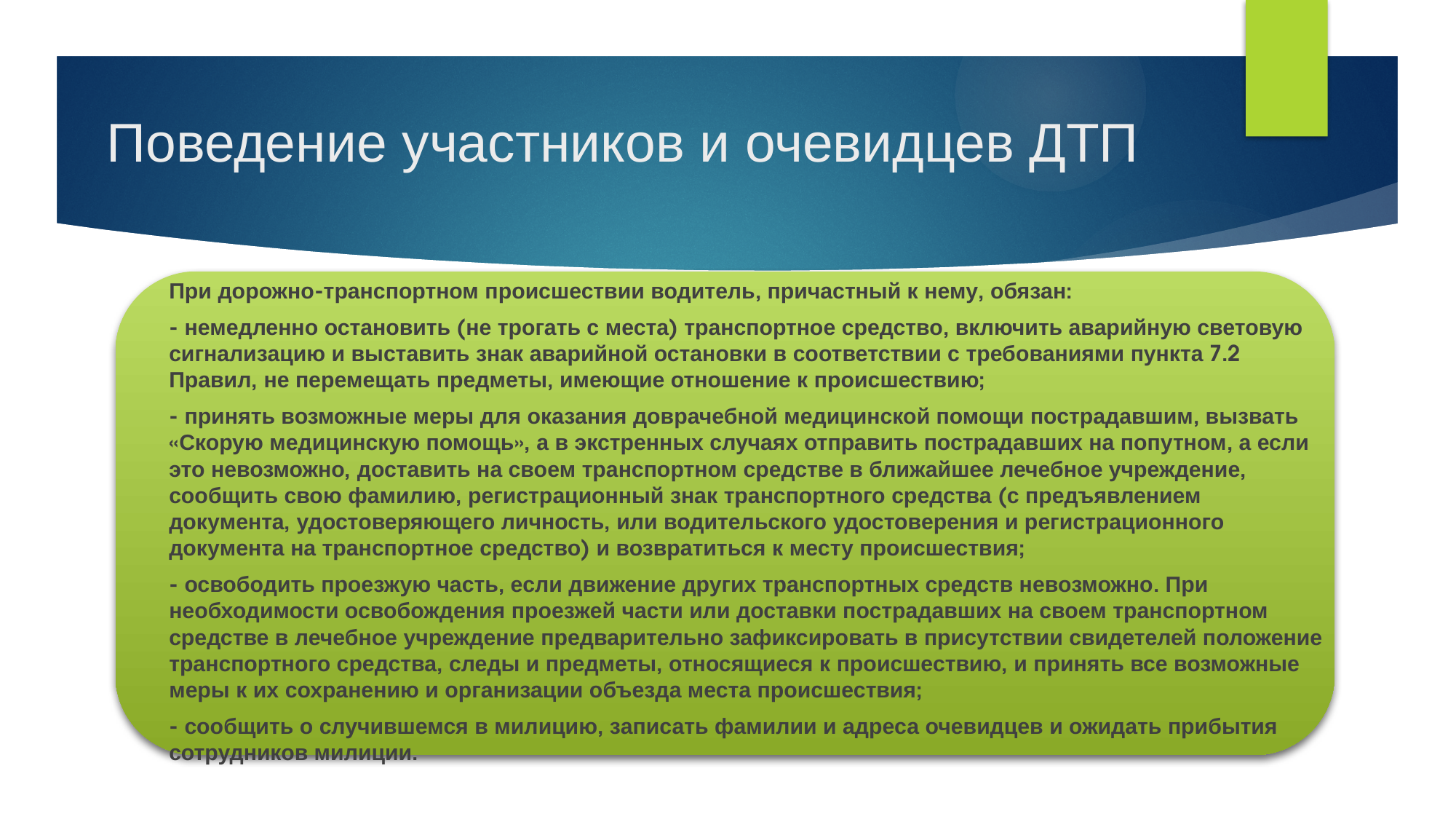

# Поведение участников и очевидцев ДТП

При дорожно-транспортном происшествии водитель, причастный к нему, обязан:
- немедленно остановить (не трогать с места) транспортное средство, включить аварийную световую сигнализацию и выставить знак аварийной остановки в соответствии с требованиями пункта 7.2 Правил, не перемещать предметы, имеющие отношение к происшествию;
- принять возможные меры для оказания доврачебной медицинской помощи пострадавшим, вызвать «Скорую медицинскую помощь», а в экстренных случаях отправить пострадавших на попутном, а если это невозможно, доставить на своем транспортном средстве в ближайшее лечебное учреждение, сообщить свою фамилию, регистрационный знак транспортного средства (с предъявлением документа, удостоверяющего личность, или водительского удостоверения и регистрационного документа на транспортное средство) и возвратиться к месту происшествия;
- освободить проезжую часть, если движение других транспортных средств невозможно. При необходимости освобождения проезжей части или доставки пострадавших на своем транспортном средстве в лечебное учреждение предварительно зафиксировать в присутствии свидетелей положение транспортного средства, следы и предметы, относящиеся к происшествию, и принять все возможные меры к их сохранению и организации объезда места происшествия;
- сообщить о случившемся в милицию, записать фамилии и адреса очевидцев и ожидать прибытия сотрудников милиции.